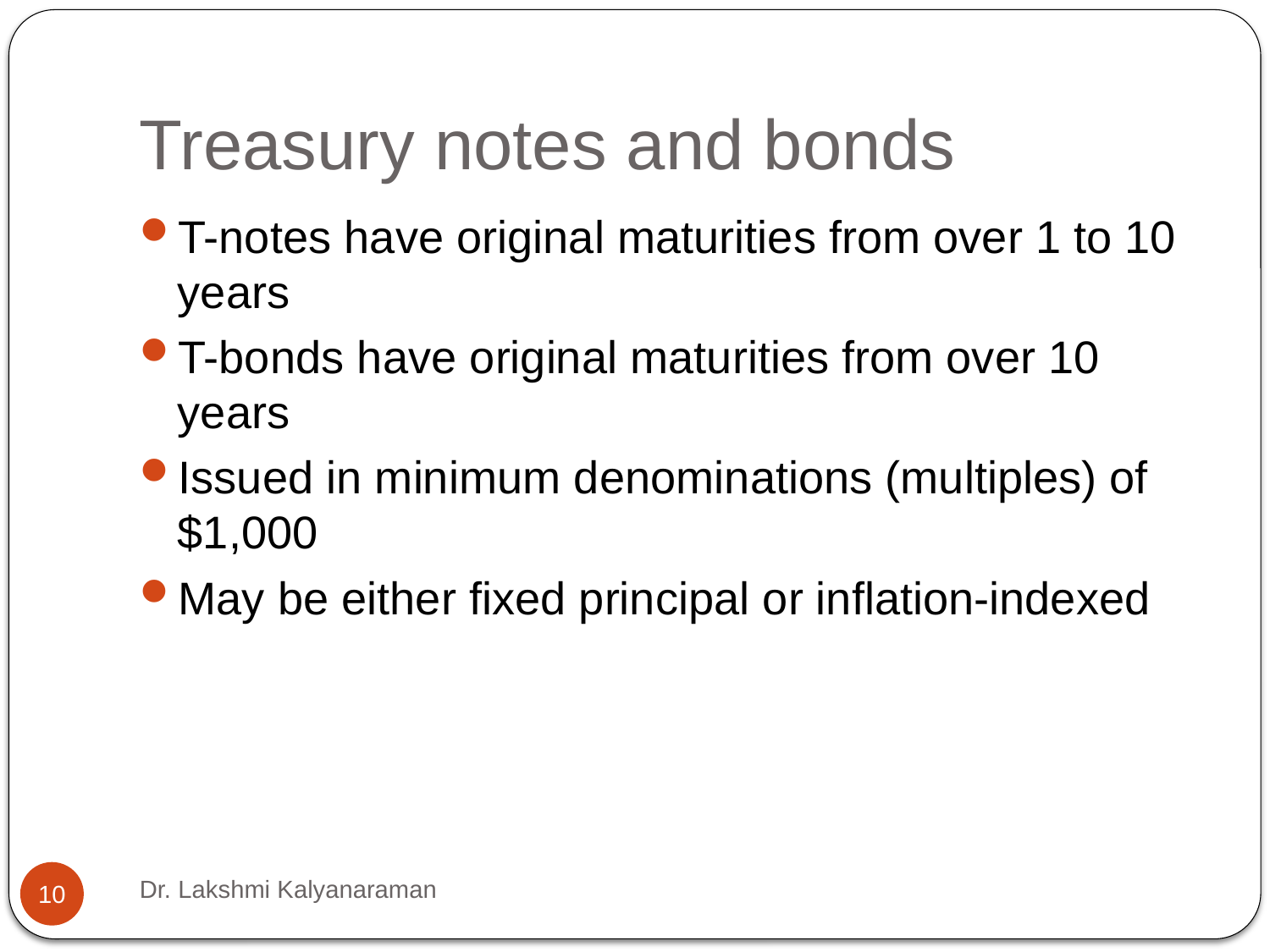

# Treasury notes and bonds
T-notes have original maturities from over 1 to 10 years
T-bonds have original maturities from over 10 years
Issued in minimum denominations (multiples) of $1,000
May be either fixed principal or inflation-indexed
Dr. Lakshmi Kalyanaraman
10